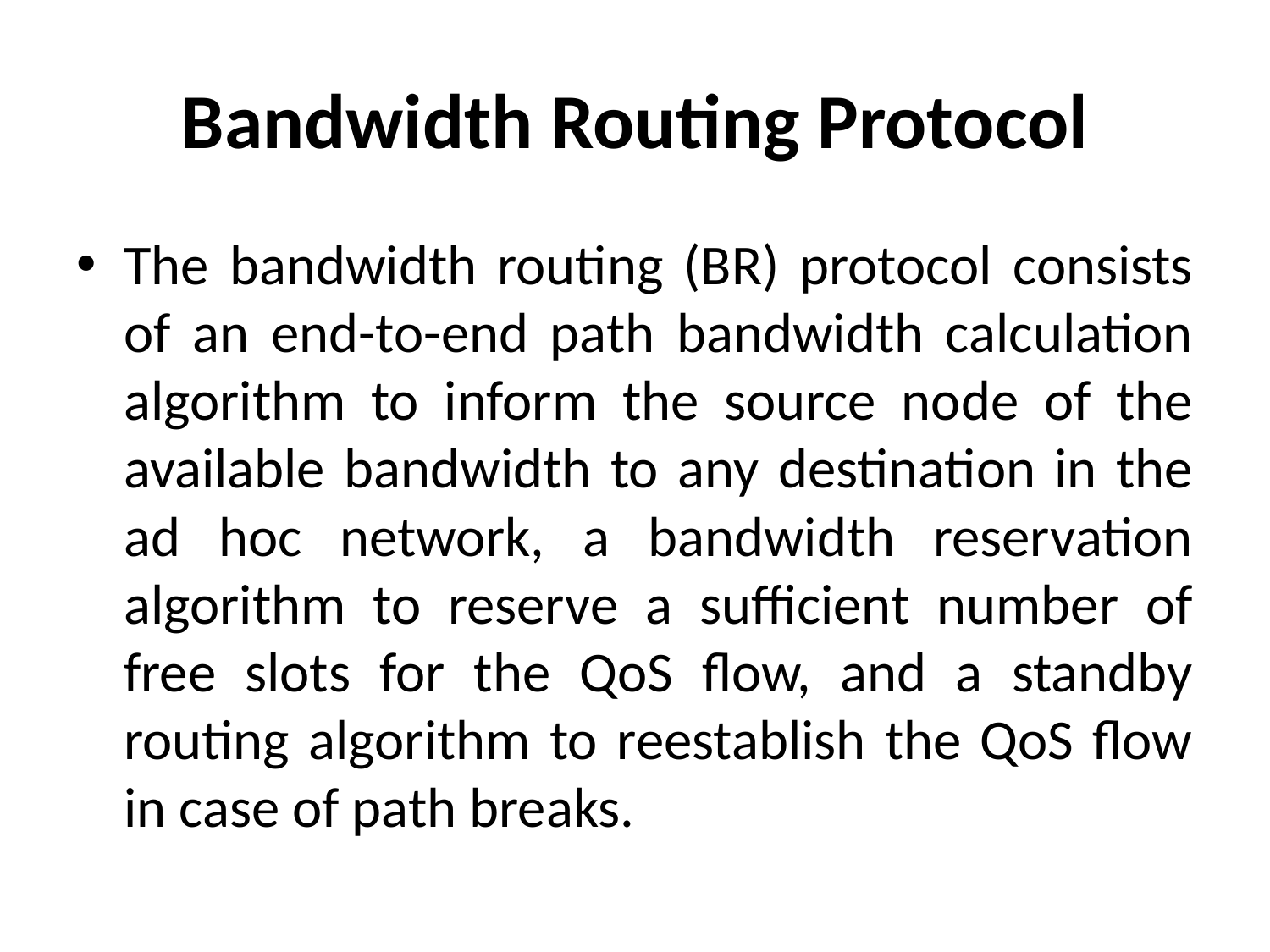

# Bandwidth Routing Protocol
The bandwidth routing (BR) protocol consists of an end-to-end path bandwidth calculation algorithm to inform the source node of the available bandwidth to any destination in the ad hoc network, a bandwidth reservation algorithm to reserve a sufficient number of free slots for the QoS flow, and a standby routing algorithm to reestablish the QoS flow in case of path breaks.